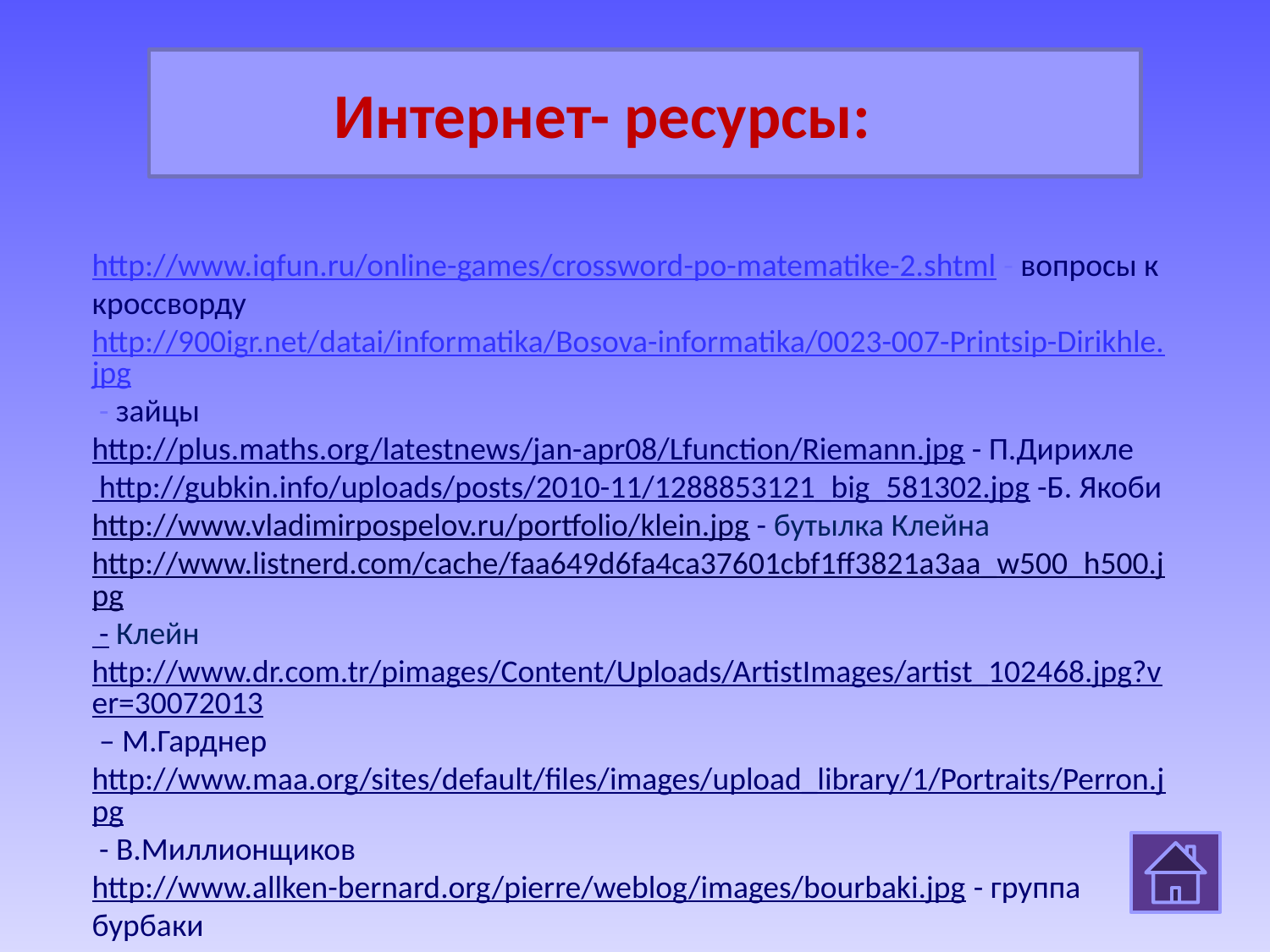

Интернет- ресурсы:
http://www.iqfun.ru/online-games/crossword-po-matematike-2.shtml - вопросы к кроссворду
http://900igr.net/datai/informatika/Bosova-informatika/0023-007-Printsip-Dirikhle.jpg - зайцы
http://plus.maths.org/latestnews/jan-apr08/Lfunction/Riemann.jpg - П.Дирихле
 http://gubkin.info/uploads/posts/2010-11/1288853121_big_581302.jpg -Б. Якоби http://www.vladimirpospelov.ru/portfolio/klein.jpg - бутылка Клейна
http://www.listnerd.com/cache/faa649d6fa4ca37601cbf1ff3821a3aa_w500_h500.jpg - Клейн
http://www.dr.com.tr/pimages/Content/Uploads/ArtistImages/artist_102468.jpg?ver=30072013 – М.Гарднер
http://www.maa.org/sites/default/files/images/upload_library/1/Portraits/Perron.jpg - В.Миллионщиков
http://www.allken-bernard.org/pierre/weblog/images/bourbaki.jpg - группа бурбаки